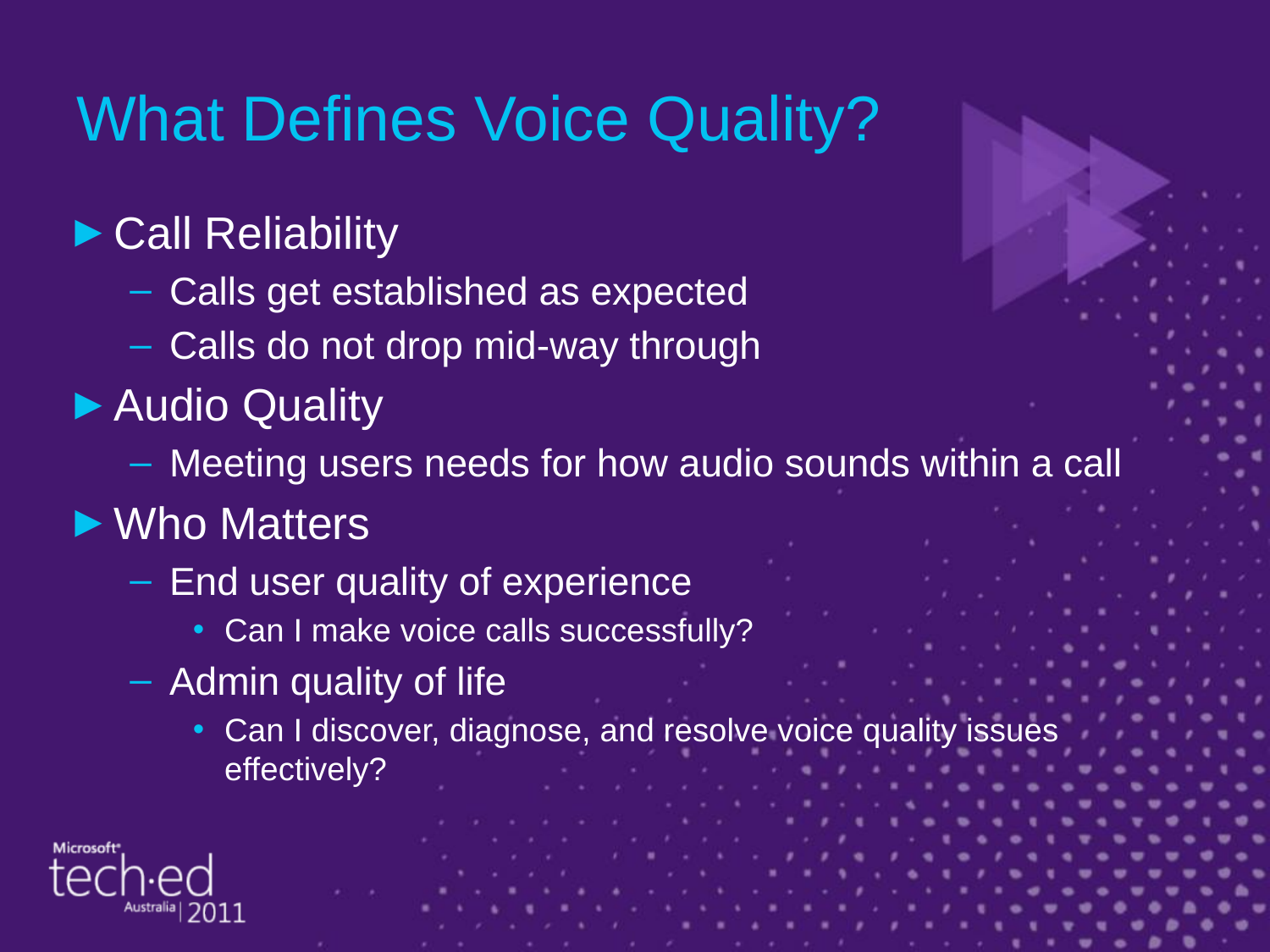

# What Defines Voice Quality?
Call Reliability
Calls get established as expected
Calls do not drop mid-way through
Audio Quality
Meeting users needs for how audio sounds within a call
Who Matters
End user quality of experience
Can I make voice calls successfully?
Admin quality of life
Can I discover, diagnose, and resolve voice quality issues effectively?